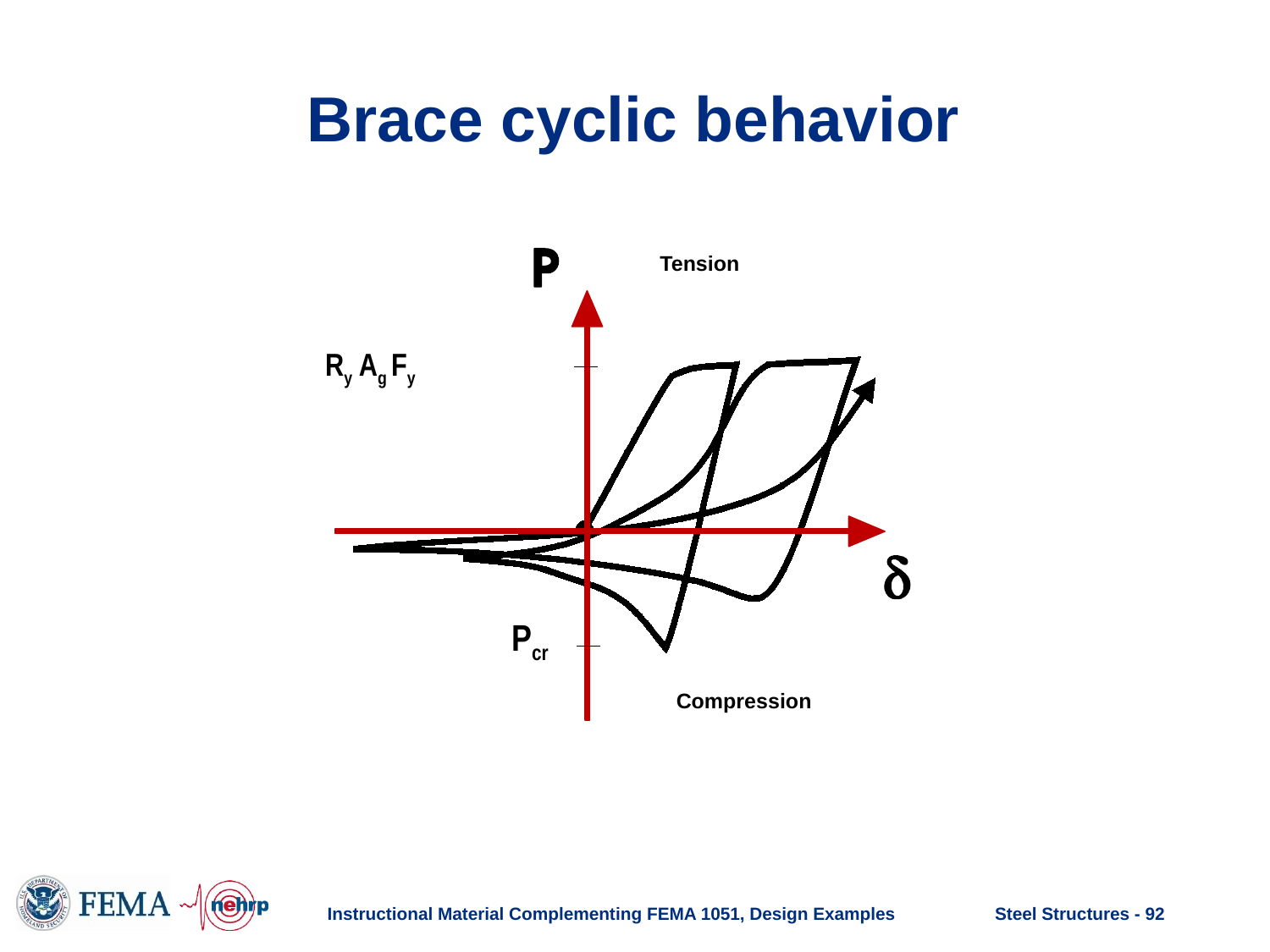

# Brace cyclic behavior
Tension

Ry Ag Fy

Pcr

Compression
Instructional Material Complementing FEMA 1051, Design Examples
Steel Structures - 92